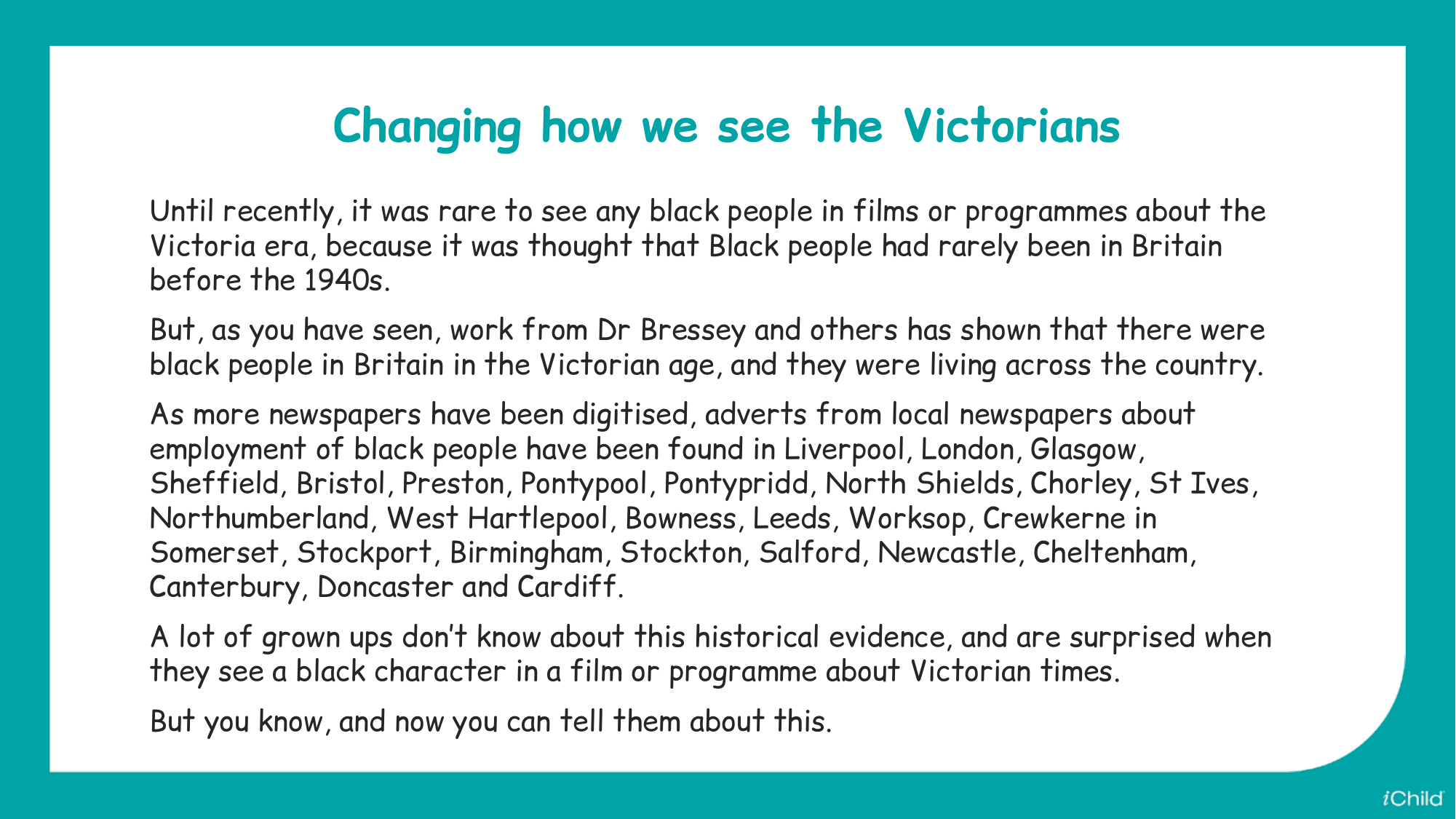

Changing how we see the Victorians
Until recently, it was rare to see any black people in films or programmes about the Victoria era, because it was thought that Black people had rarely been in Britain before the 1940s.
But, as you have seen, work from Dr Bressey and others has shown that there were black people in Britain in the Victorian age, and they were living across the country.
As more newspapers have been digitised, adverts from local newspapers about employment of black people have been found in Liverpool, London, Glasgow, Sheffield, Bristol, Preston, Pontypool, Pontypridd, North Shields, Chorley, St Ives, Northumberland, West Hartlepool, Bowness, Leeds, Worksop, Crewkerne in Somerset, Stockport, Birmingham, Stockton, Salford, Newcastle, Cheltenham, Canterbury, Doncaster and Cardiff.
A lot of grown ups don’t know about this historical evidence, and are surprised when they see a black character in a film or programme about Victorian times.
But you know, and now you can tell them about this.